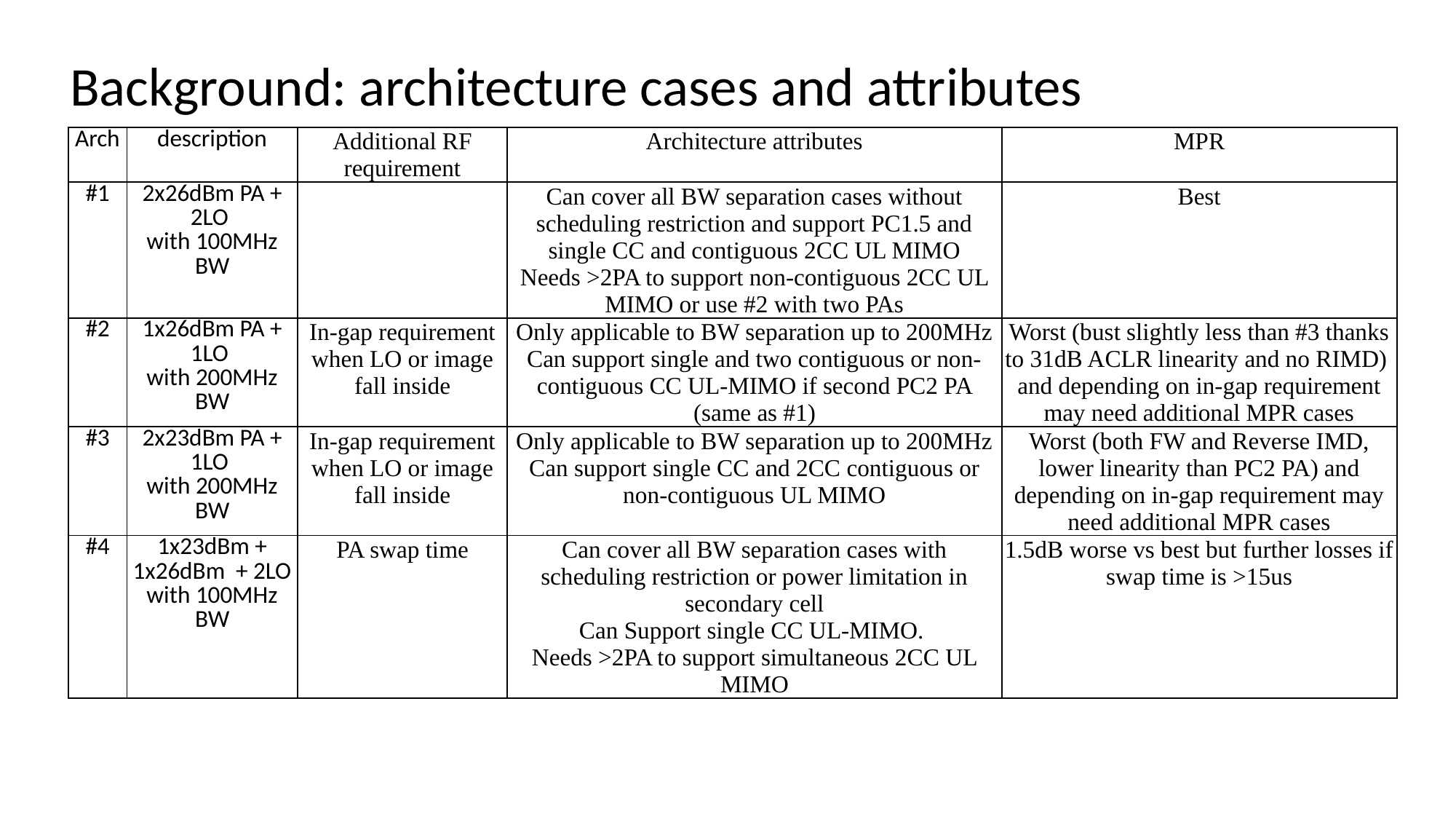

# Background: architecture cases and attributes
| Arch | description | Additional RF requirement | Architecture attributes | MPR |
| --- | --- | --- | --- | --- |
| #1 | 2x26dBm PA + 2LO with 100MHz BW |  | Can cover all BW separation cases without scheduling restriction and support PC1.5 and single CC and contiguous 2CC UL MIMO Needs >2PA to support non-contiguous 2CC UL MIMO or use #2 with two PAs | Best |
| #2 | 1x26dBm PA + 1LO with 200MHz BW | In-gap requirement when LO or image fall inside | Only applicable to BW separation up to 200MHz Can support single and two contiguous or non-contiguous CC UL-MIMO if second PC2 PA (same as #1) | Worst (bust slightly less than #3 thanks to 31dB ACLR linearity and no RIMD) and depending on in-gap requirement may need additional MPR cases |
| #3 | 2x23dBm PA + 1LO with 200MHz BW | In-gap requirement when LO or image fall inside | Only applicable to BW separation up to 200MHz Can support single CC and 2CC contiguous or non-contiguous UL MIMO | Worst (both FW and Reverse IMD, lower linearity than PC2 PA) and depending on in-gap requirement may need additional MPR cases |
| #4 | 1x23dBm + 1x26dBm + 2LO with 100MHz BW | PA swap time | Can cover all BW separation cases with scheduling restriction or power limitation in secondary cell Can Support single CC UL-MIMO. Needs >2PA to support simultaneous 2CC UL MIMO | 1.5dB worse vs best but further losses if swap time is >15us |